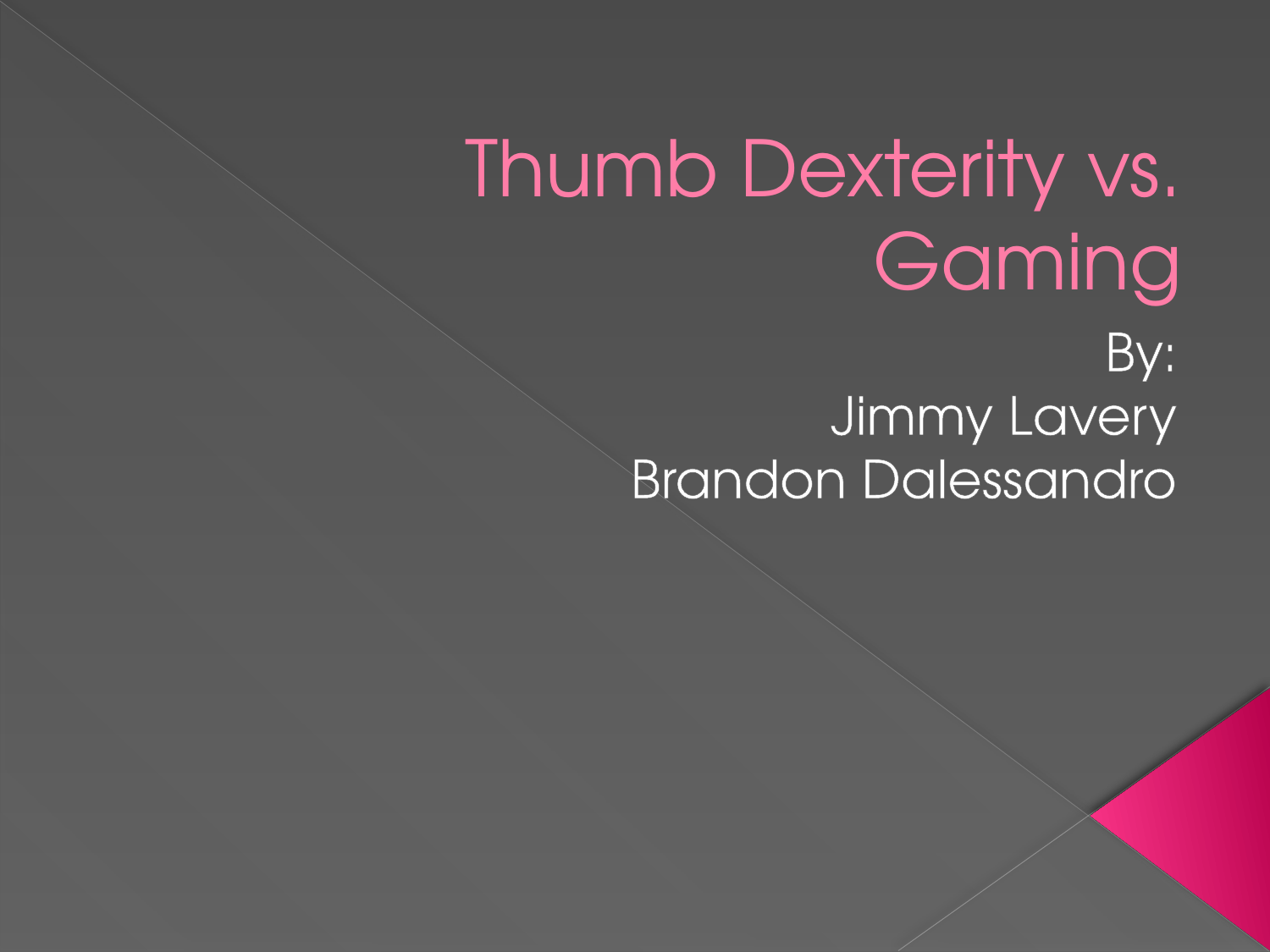

# Thumb Dexterity vs. Gaming
By:
Jimmy Lavery
Brandon Dalessandro